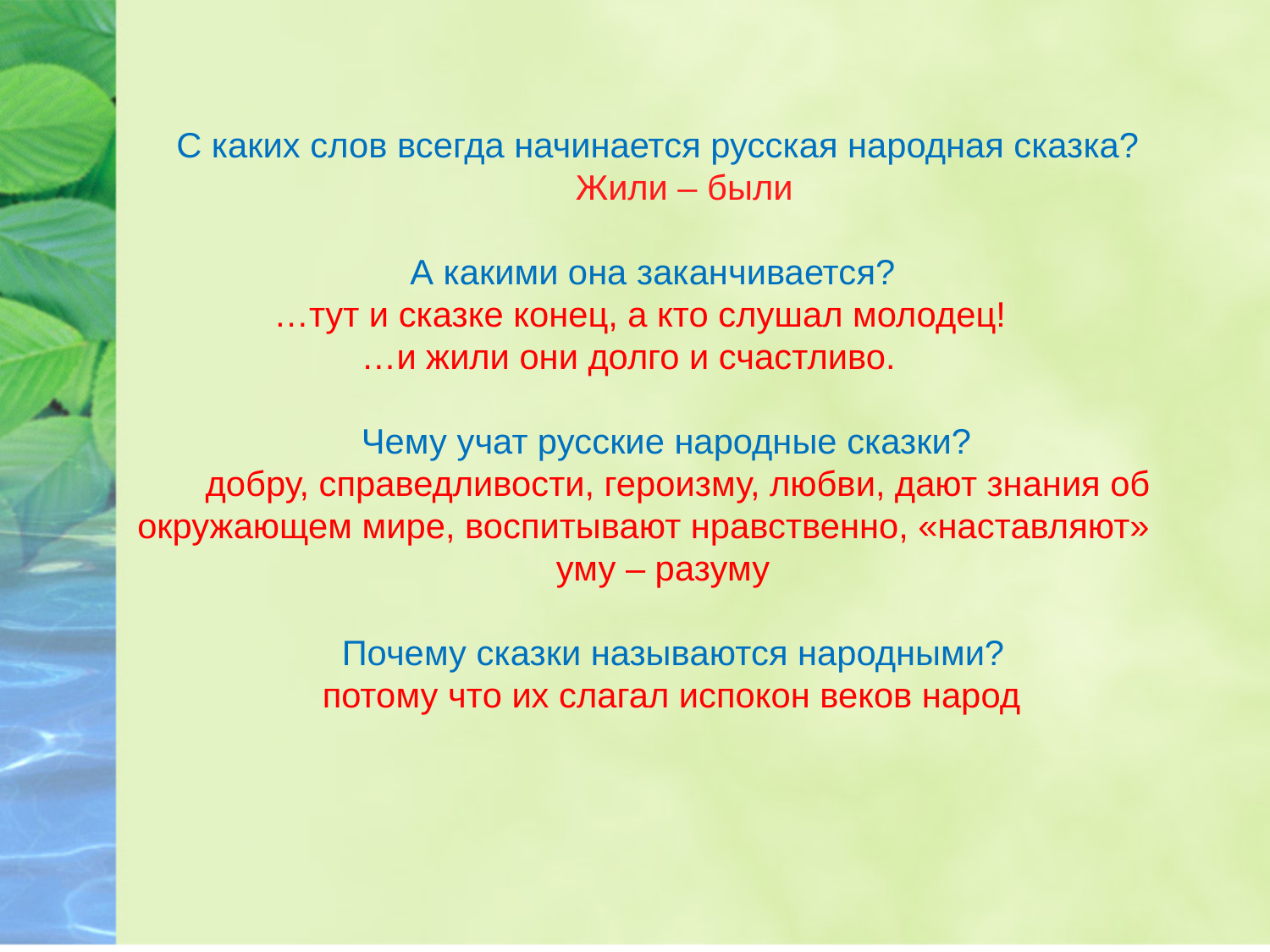

С каких слов всегда начинается русская народная сказка?
                                             Жили – были

                            А какими она заканчивается?
              …тут и сказке конец, а кто слушал молодец!
                       …и жили они долго и счастливо.

                       Чему учат русские народные сказки?
       добру, справедливости, героизму, любви, дают знания об       окружающем мире, воспитывают нравственно, «наставляют»
                                           уму – разуму

                     Почему сказки называются народными?
                   потому что их слагал испокон веков народ